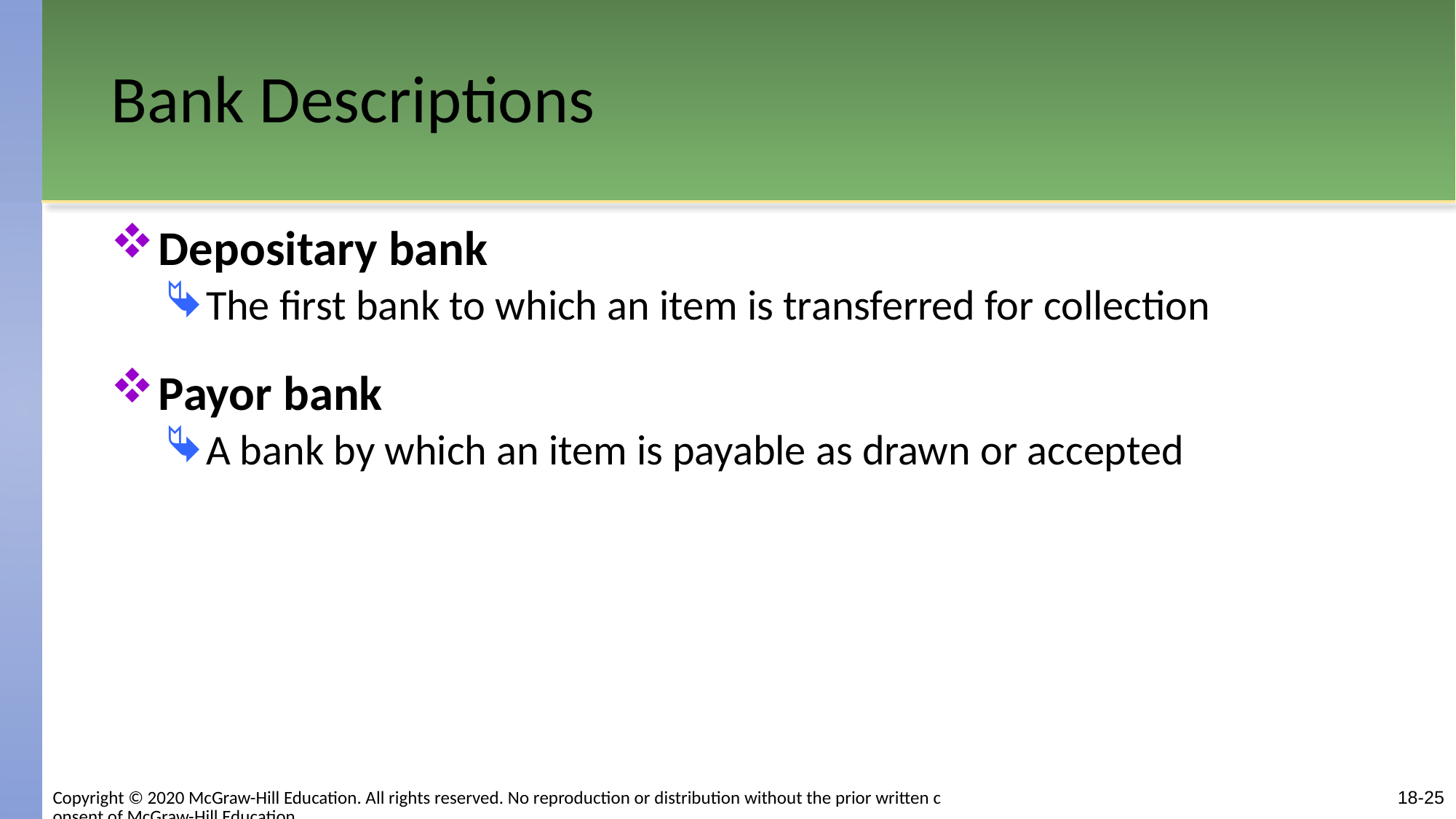

# Bank Descriptions
Depositary bank
The first bank to which an item is transferred for collection

Payor bank
A bank by which an item is payable as drawn or accepted
Copyright © 2020 McGraw-Hill Education. All rights reserved. No reproduction or distribution without the prior written consent of McGraw-Hill Education.
18-25